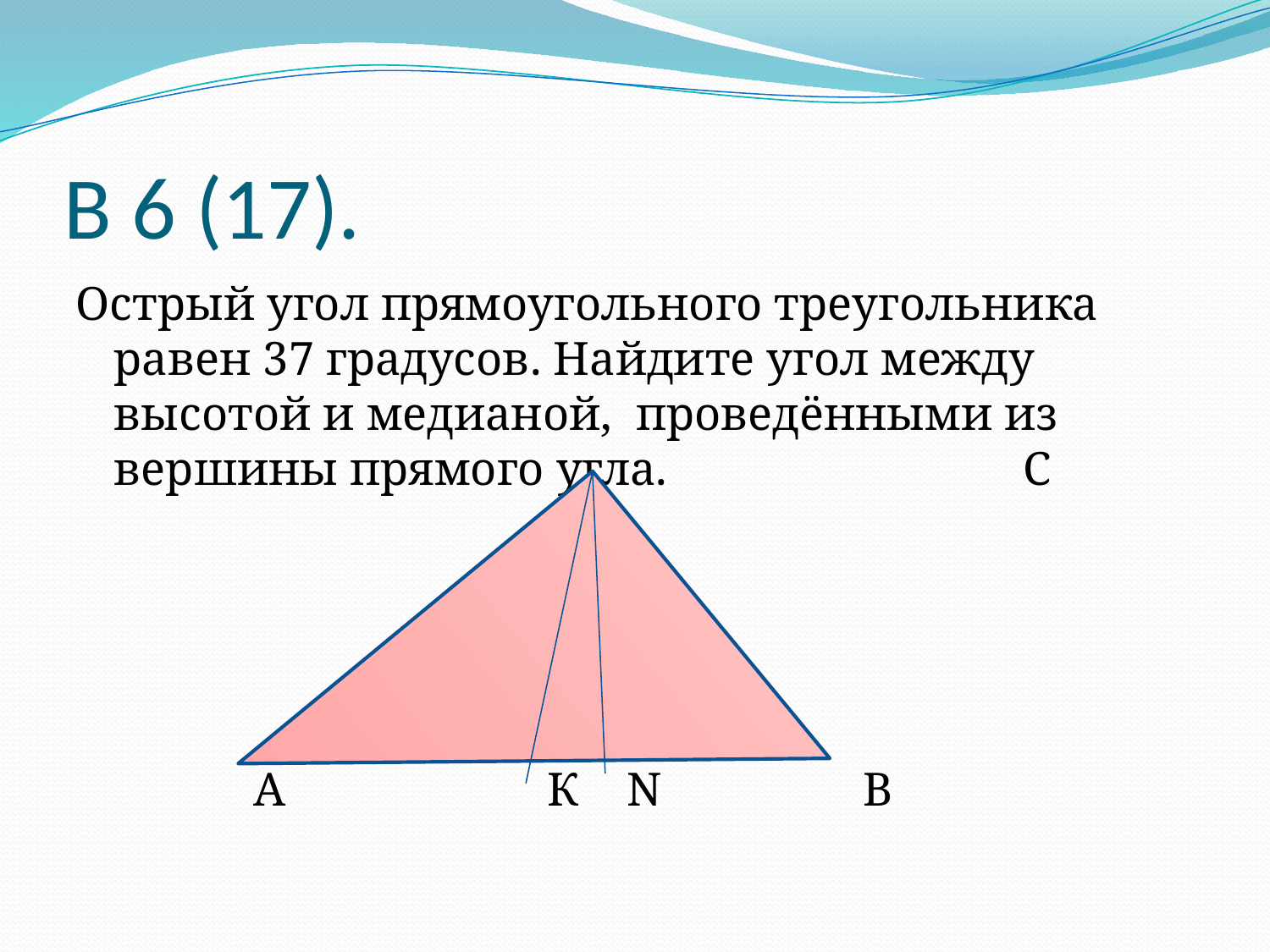

# В 6 (17).
Острый угол прямоугольного треугольника равен 37 градусов. Найдите угол между высотой и медианой,  проведёнными из вершины прямого угла.                              С

               А                      К    N                 В